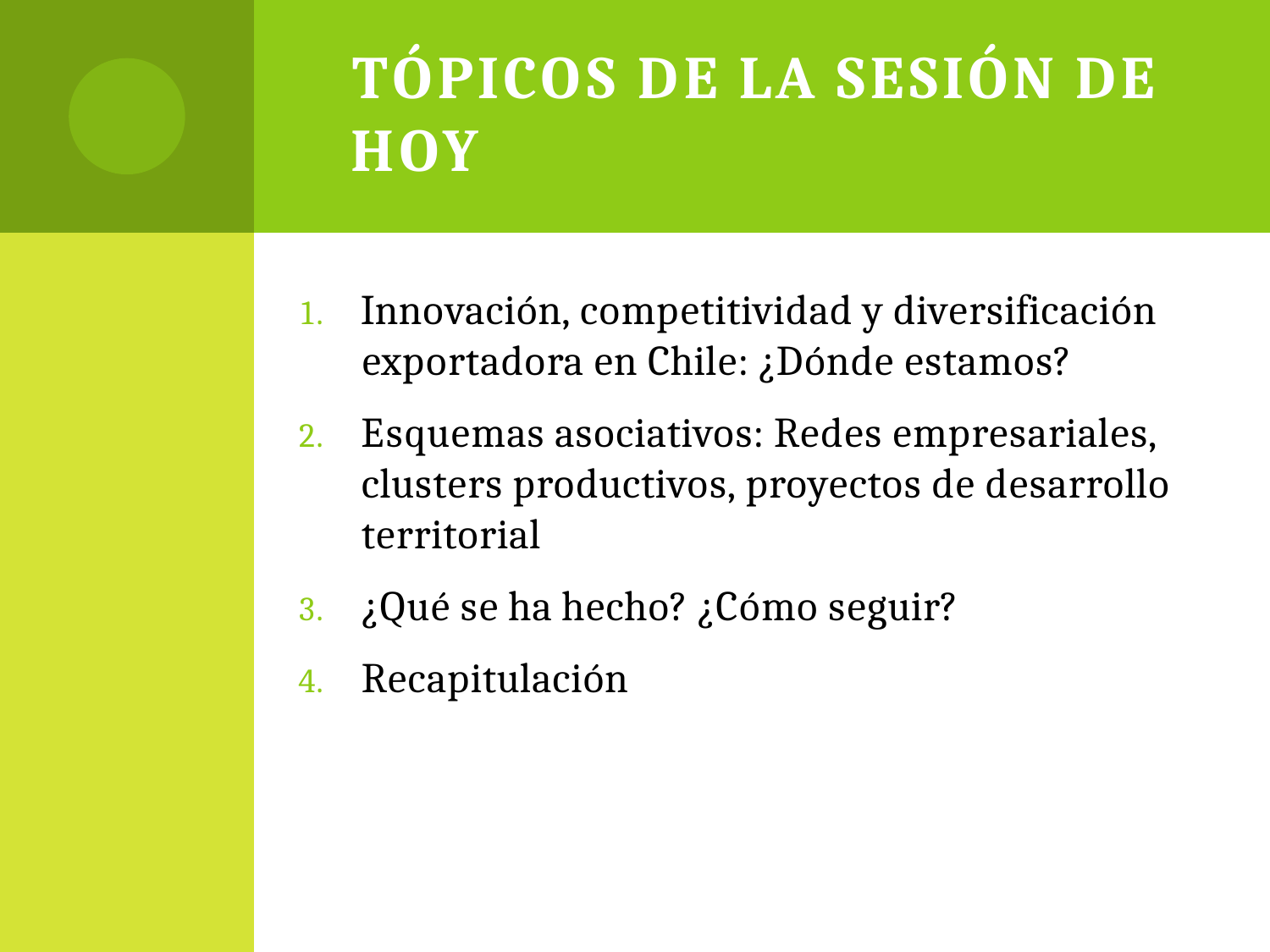

# Tópicos de la sesión de hoy
Innovación, competitividad y diversificación exportadora en Chile: ¿Dónde estamos?
Esquemas asociativos: Redes empresariales, clusters productivos, proyectos de desarrollo territorial
¿Qué se ha hecho? ¿Cómo seguir?
Recapitulación